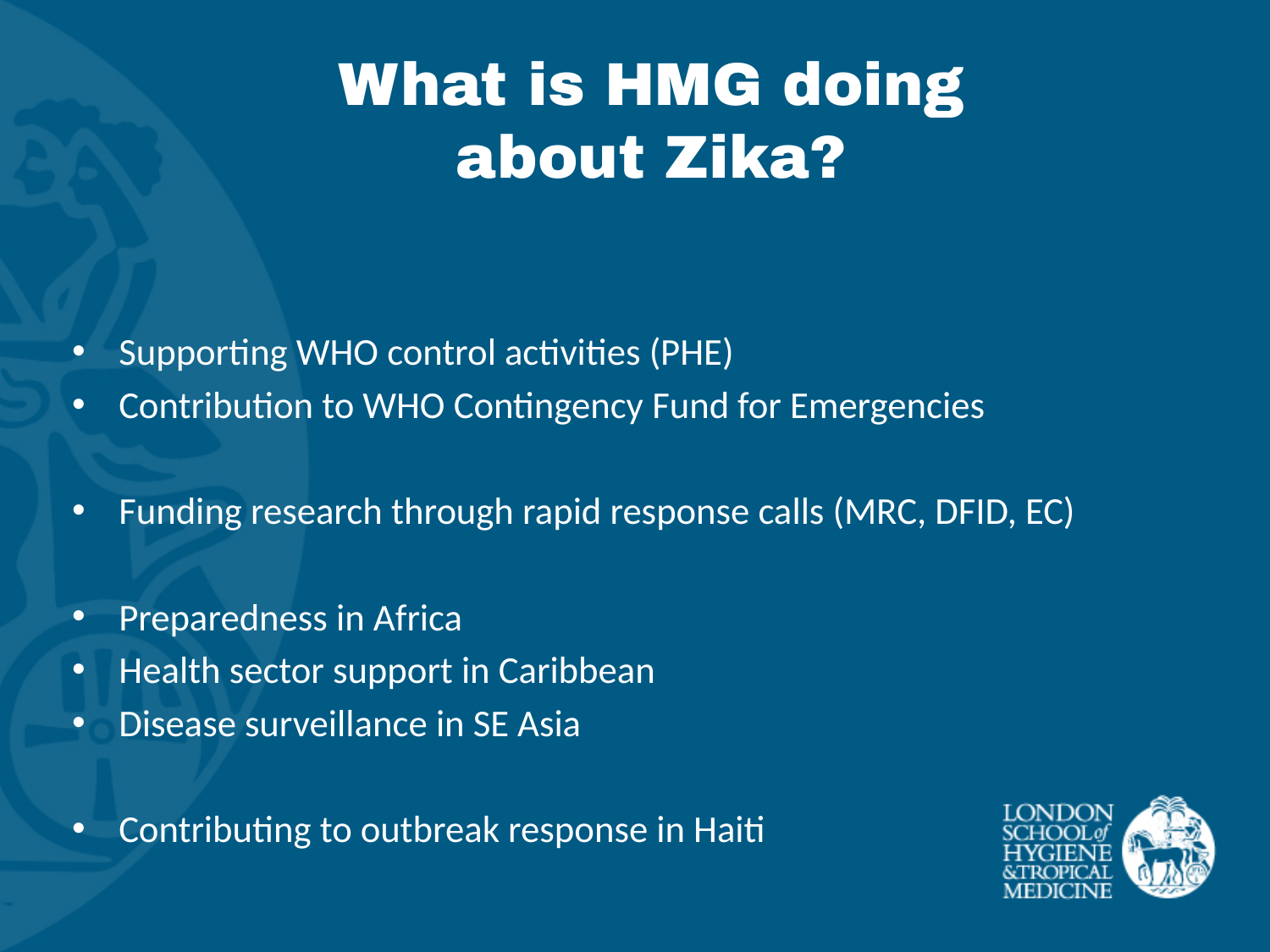

# What is HMG doing about Zika?
Supporting WHO control activities (PHE)
Contribution to WHO Contingency Fund for Emergencies

Funding research through rapid response calls (MRC, DFID, EC)

Preparedness in Africa
Health sector support in Caribbean
Disease surveillance in SE Asia

Contributing to outbreak response in Haiti